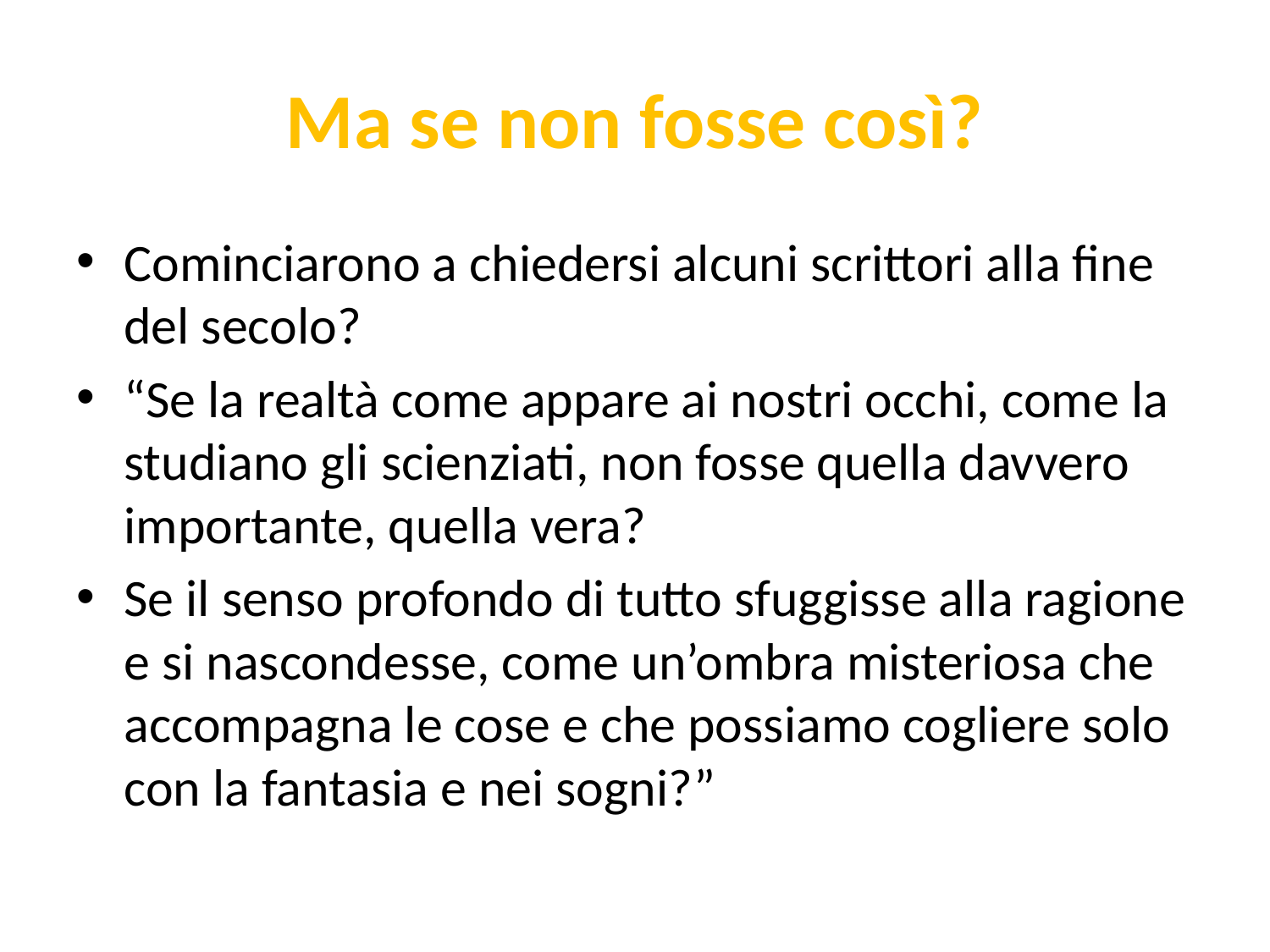

# Ma se non fosse così?
Cominciarono a chiedersi alcuni scrittori alla fine del secolo?
“Se la realtà come appare ai nostri occhi, come la studiano gli scienziati, non fosse quella davvero importante, quella vera?
Se il senso profondo di tutto sfuggisse alla ragione e si nascondesse, come un’ombra misteriosa che accompagna le cose e che possiamo cogliere solo con la fantasia e nei sogni?”